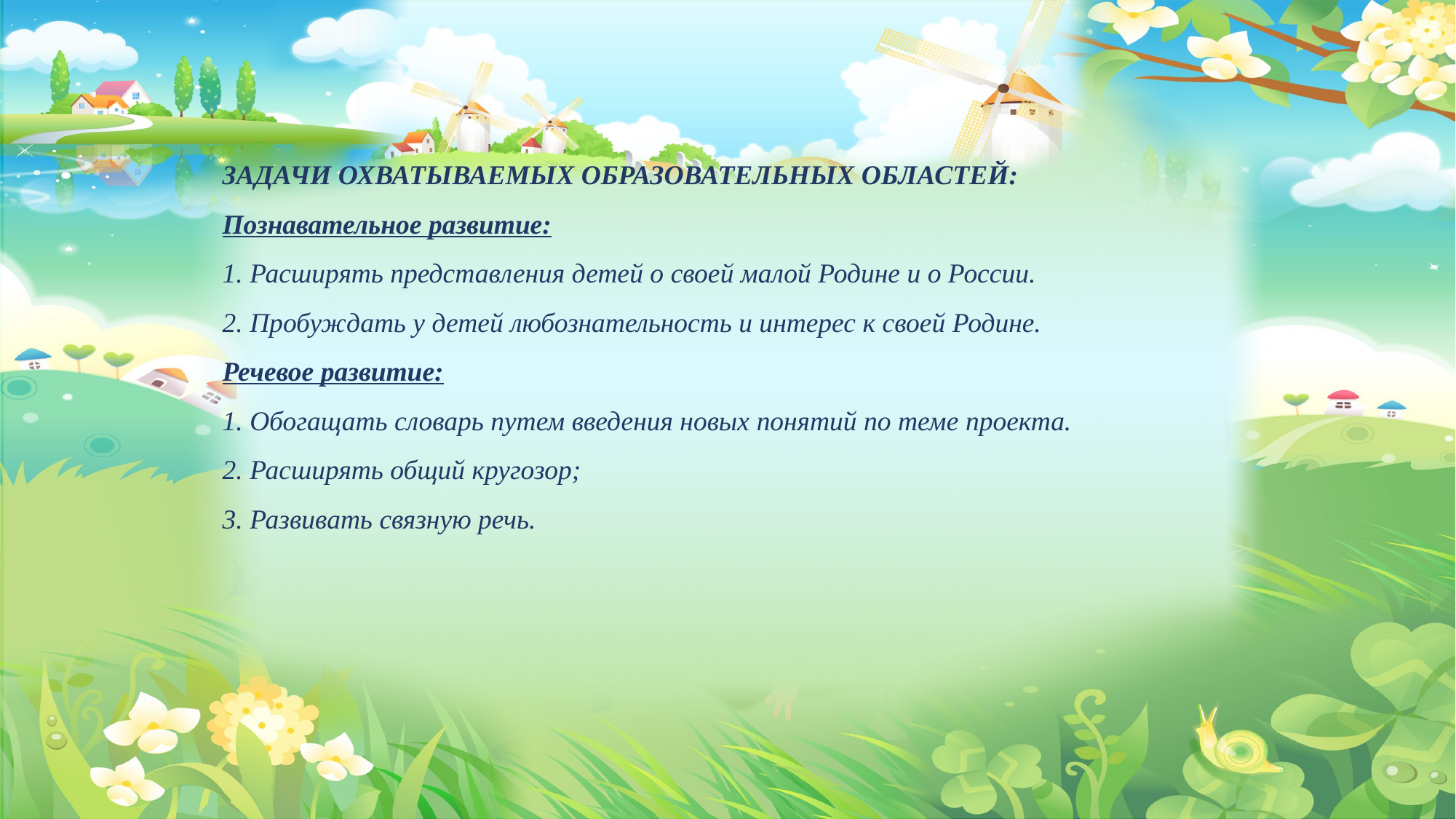

ЗАДАЧИ ОХВАТЫВАЕМЫХ ОБРАЗОВАТЕЛЬНЫХ ОБЛАСТЕЙ:
Познавательное развитие:
1. Расширять представления детей о своей малой Родине и о России.
2. Пробуждать у детей любознательность и интерес к своей Родине.
Речевое развитие:
1. Обогащать словарь путем введения новых понятий по теме проекта.
2. Расширять общий кругозор;
3. Развивать связную речь.